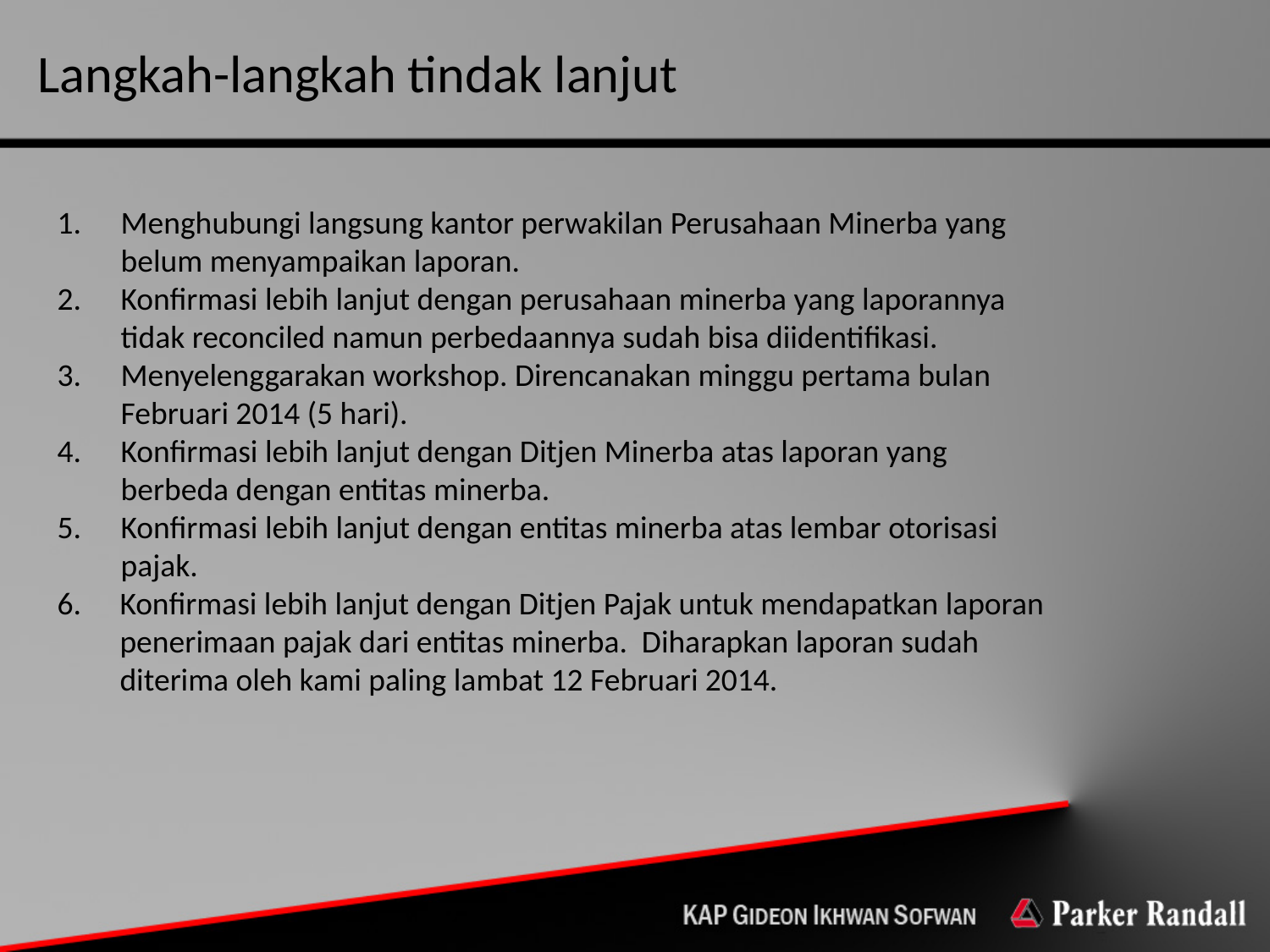

Langkah-langkah tindak lanjut
Menghubungi langsung kantor perwakilan Perusahaan Minerba yang belum menyampaikan laporan.
Konfirmasi lebih lanjut dengan perusahaan minerba yang laporannya tidak reconciled namun perbedaannya sudah bisa diidentifikasi.
Menyelenggarakan workshop. Direncanakan minggu pertama bulan Februari 2014 (5 hari).
Konfirmasi lebih lanjut dengan Ditjen Minerba atas laporan yang berbeda dengan entitas minerba.
Konfirmasi lebih lanjut dengan entitas minerba atas lembar otorisasi pajak.
Konfirmasi lebih lanjut dengan Ditjen Pajak untuk mendapatkan laporan penerimaan pajak dari entitas minerba.  Diharapkan laporan sudah diterima oleh kami paling lambat 12 Februari 2014.